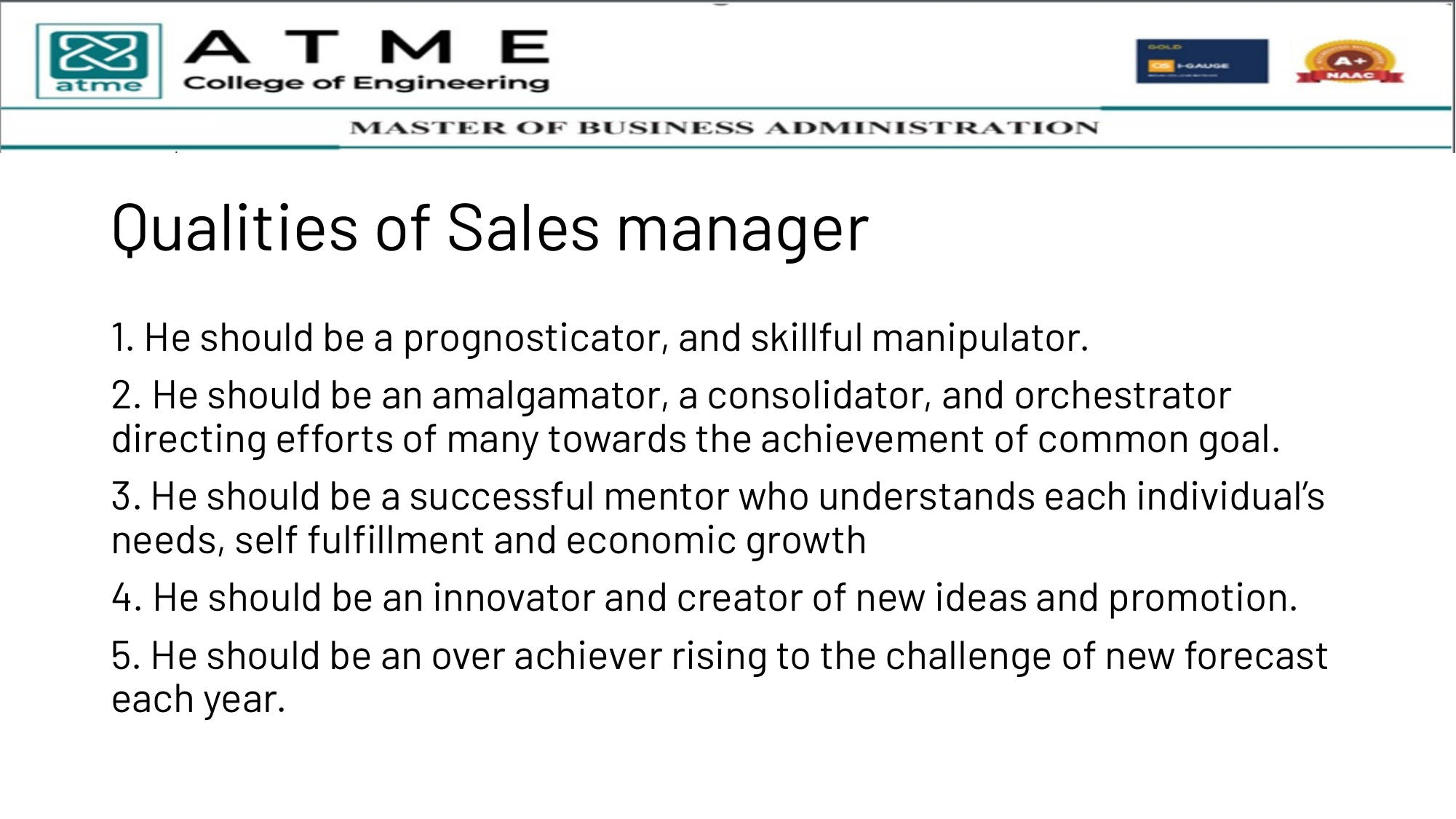

# Qualities of Sales manager
1. He should be a prognosticator, and skillful manipulator.
2. He should be an amalgamator, a consolidator, and orchestrator directing efforts of many towards the achievement of common goal.
3. He should be a successful mentor who understands each individual’s needs, self fulfillment and economic growth
4. He should be an innovator and creator of new ideas and promotion.
5. He should be an over achiever rising to the challenge of new forecast each year.